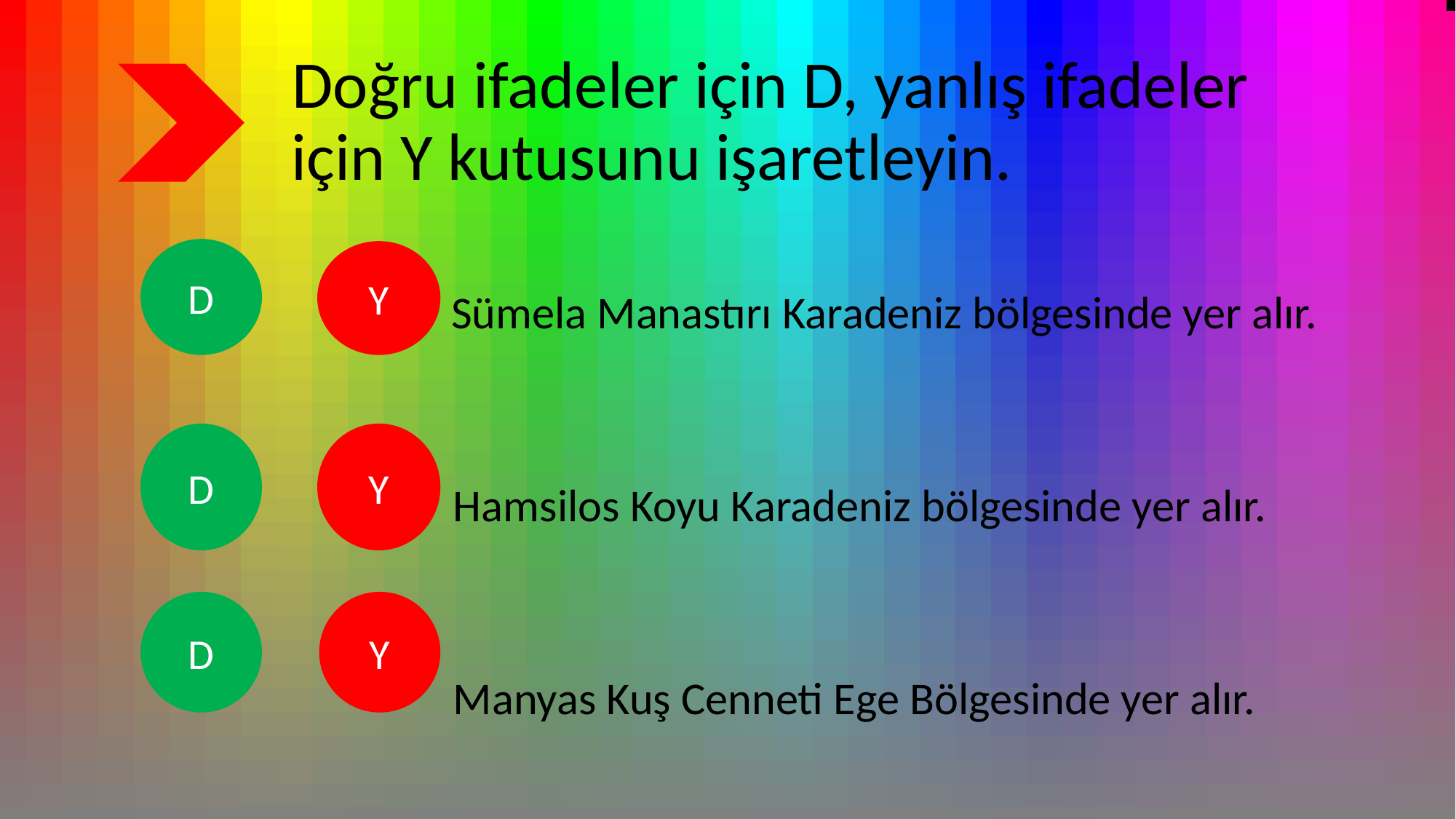

# Doğru ifadeler için D, yanlış ifadeler için Y kutusunu işaretleyin.

                                  Sümela Manastırı Karadeniz bölgesinde yer alır.

                                 Hamsilos Koyu Karadeniz bölgesinde yer alır.

                                 Manyas Kuş Cenneti Ege Bölgesinde yer alır.
D
Y
D
Y
Y
D